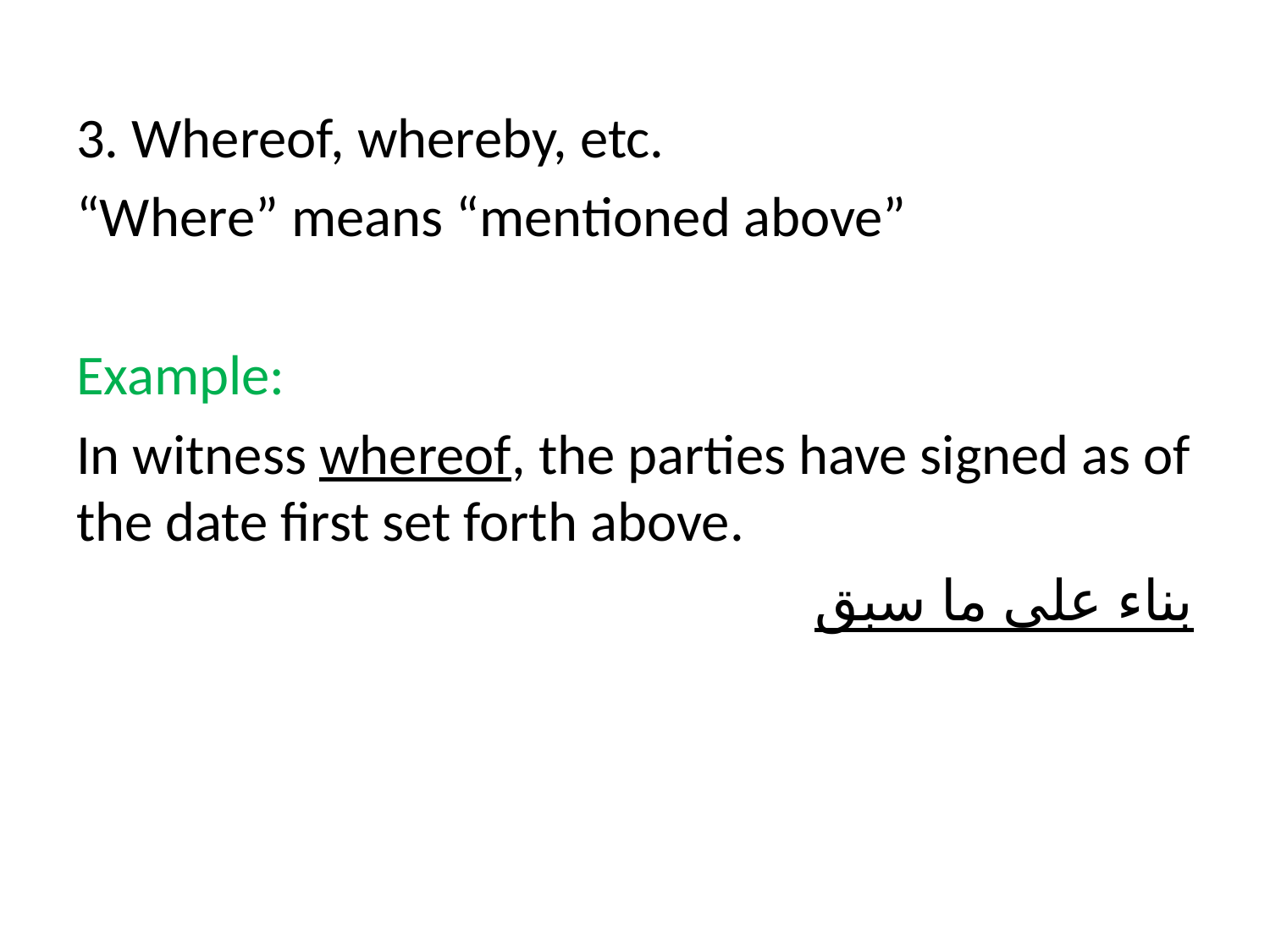

#
3. Whereof, whereby, etc.
“Where” means “mentioned above”

Example:
In witness whereof, the parties have signed as of the date first set forth above.
بناء على ما سبق